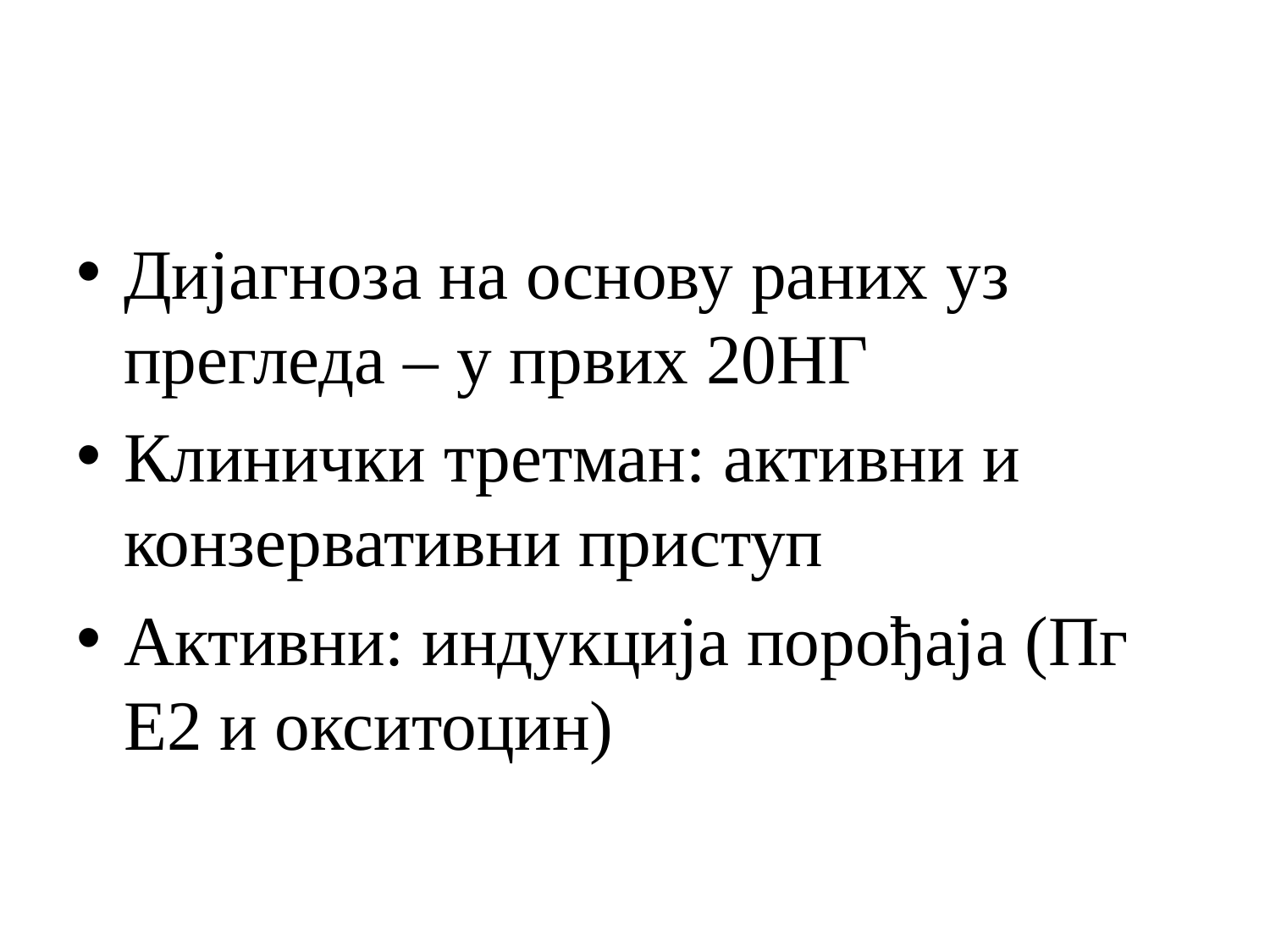

#
Дијагноза на основу раних уз прегледа – у првих 20НГ
Клинички третман: активни и конзервативни приступ
Активни: индукција порођаја (Пг Е2 и окситоцин)